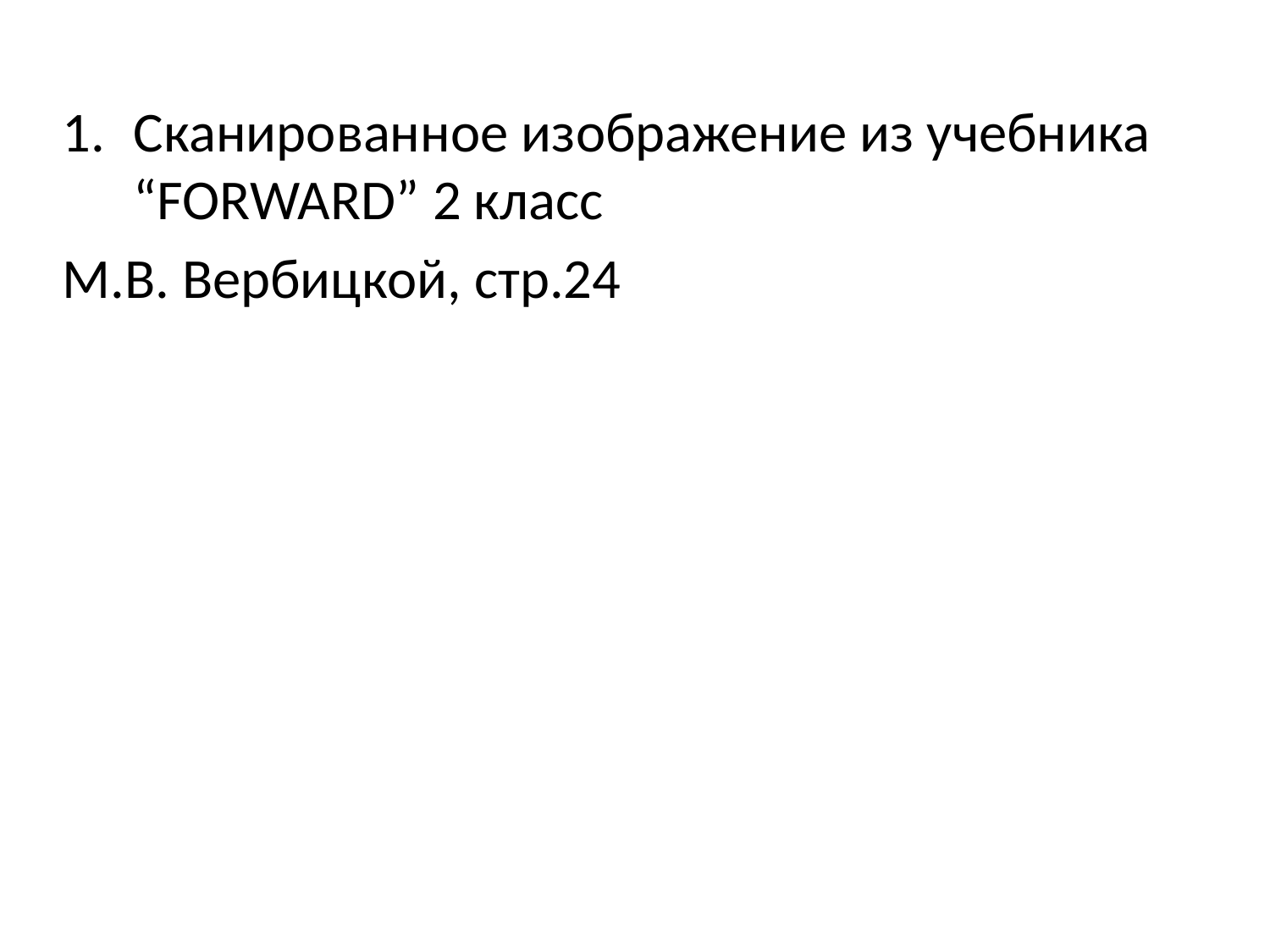

Сканированное изображение из учебника “FORWARD” 2 класс
М.В. Вербицкой, стр.24